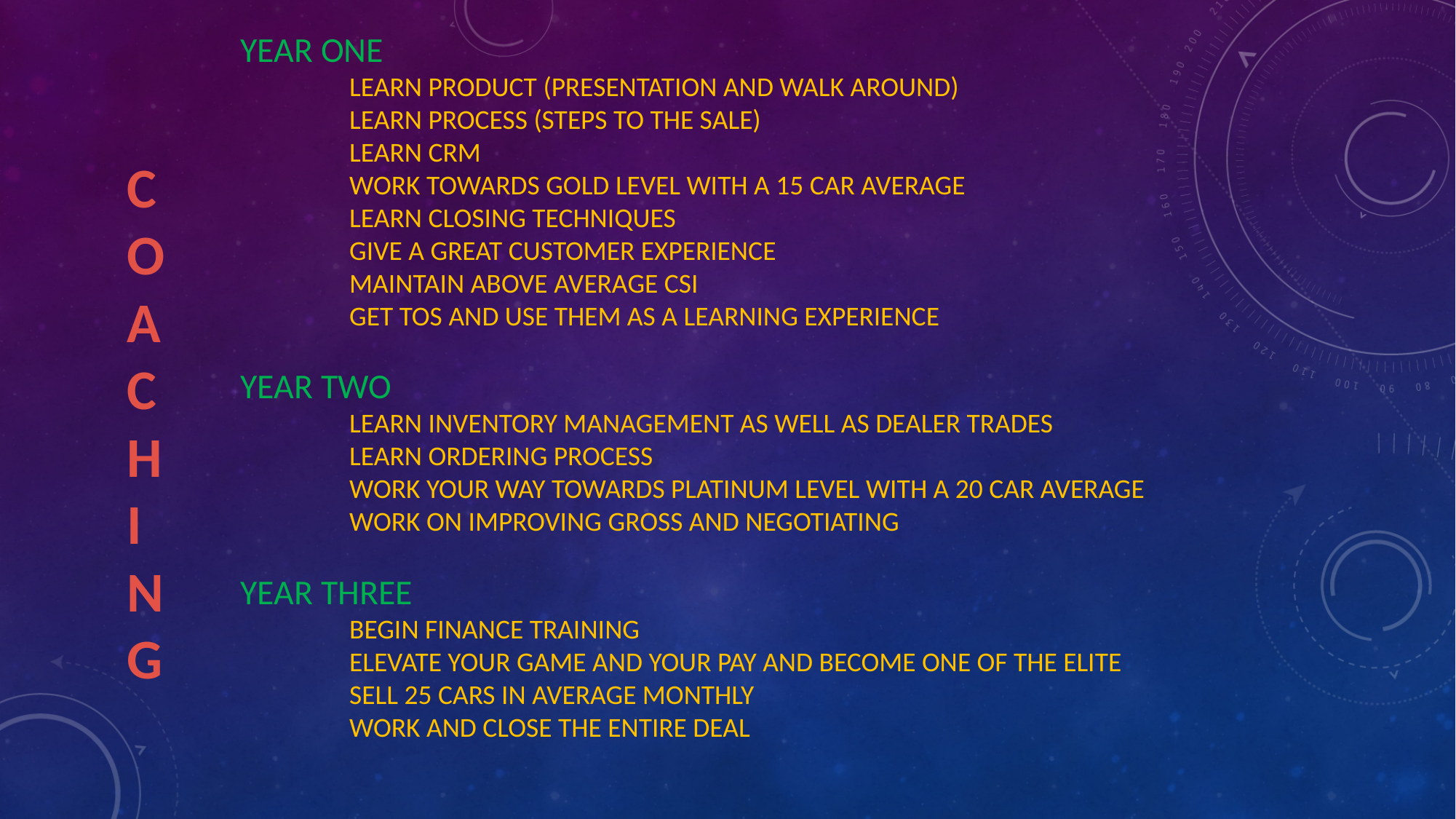

YEAR ONE
	LEARN PRODUCT (PRESENTATION AND WALK AROUND)
	LEARN PROCESS (STEPS TO THE SALE)
	LEARN CRM
	WORK TOWARDS GOLD LEVEL WITH A 15 CAR AVERAGE
	LEARN CLOSING TECHNIQUES
	GIVE A GREAT CUSTOMER EXPERIENCE
	MAINTAIN ABOVE AVERAGE CSI
	GET TOS AND USE THEM AS A LEARNING EXPERIENCE

YEAR TWO
	LEARN INVENTORY MANAGEMENT AS WELL AS DEALER TRADES
	LEARN ORDERING PROCESS
	WORK YOUR WAY TOWARDS PLATINUM LEVEL WITH A 20 CAR AVERAGE
	WORK ON IMPROVING GROSS AND NEGOTIATING

YEAR THREE
	BEGIN FINANCE TRAINING
	ELEVATE YOUR GAME AND YOUR PAY AND BECOME ONE OF THE ELITE
	SELL 25 CARS IN AVERAGE MONTHLY
	WORK AND CLOSE THE ENTIRE DEAL
C
O
A
C
H
I
N
G